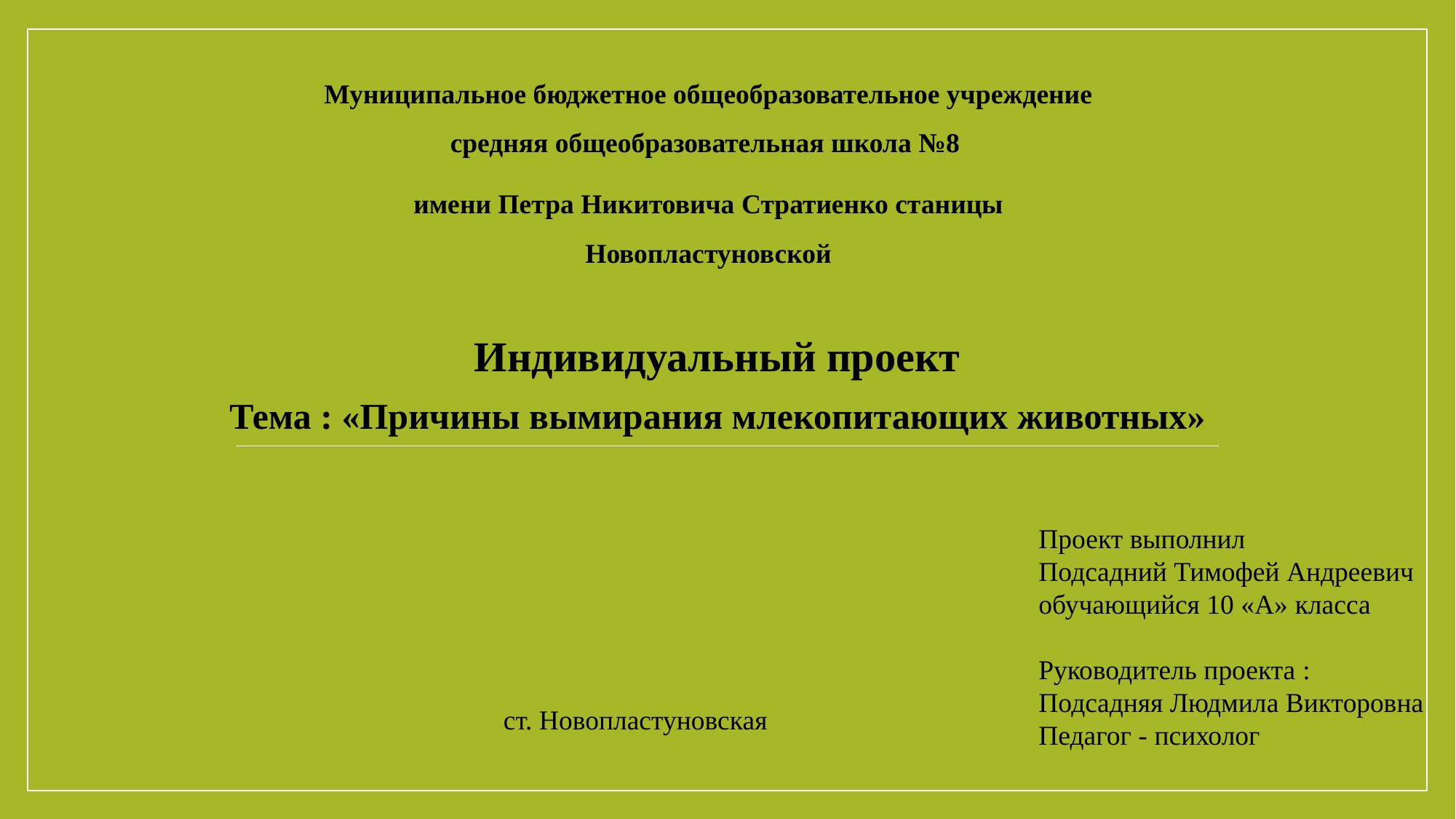

Муниципальное бюджетное общеобразовательное учреждение средняя общеобразовательная школа №8
имени Петра Никитовича Стратиенко станицы Новопластуновской

Индивидуальный проект
Тема : «Причины вымирания млекопитающих животных»
Проект выполнил
Подсадний Тимофей Андреевич
обучающийся 10 «А» класса

Руководитель проекта :
Подсадняя Людмила Викторовна
Педагог - психолог
ст. Новопластуновская